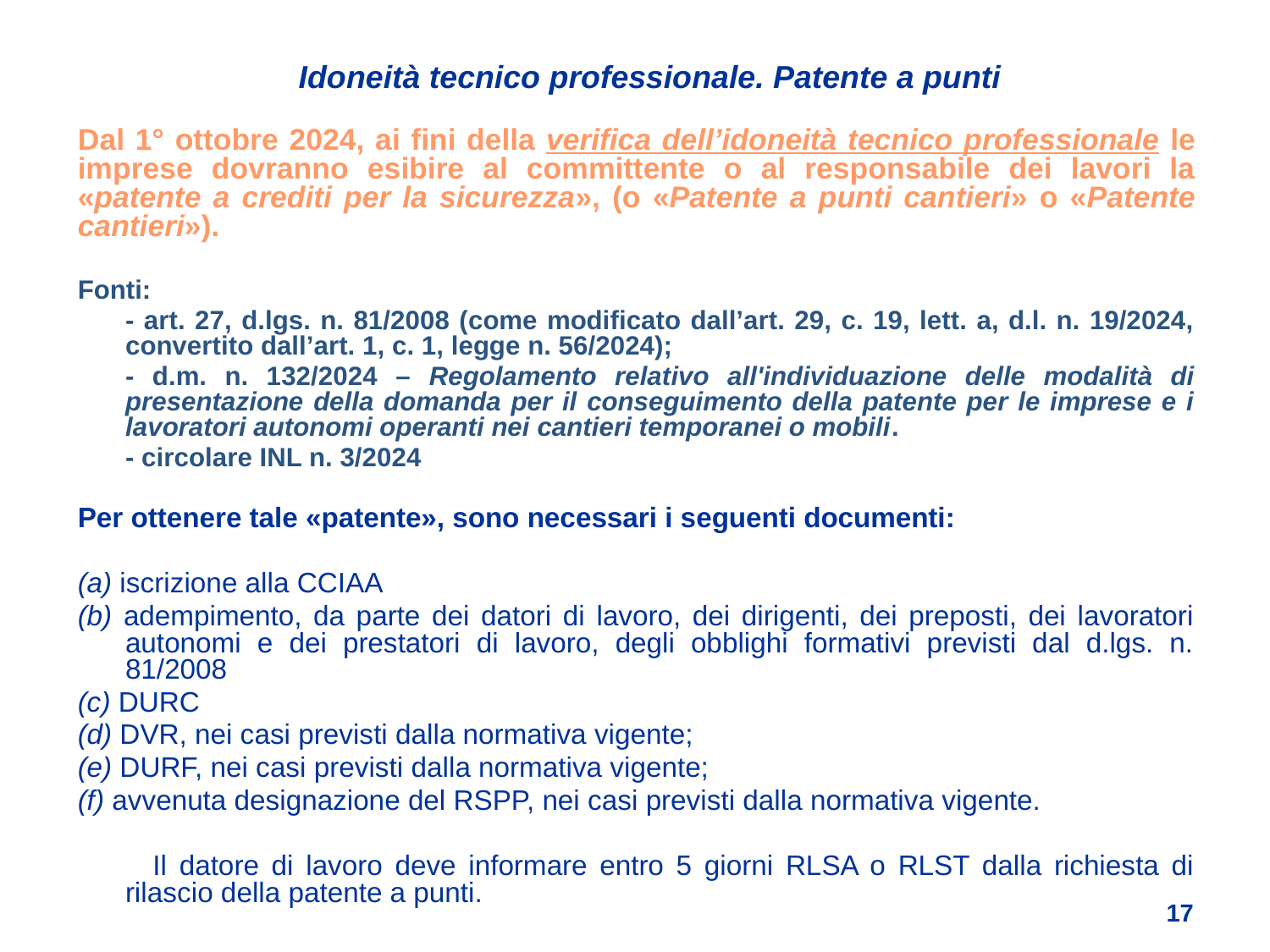

Idoneità tecnico professionale. Patente a punti

Dal 1° ottobre 2024, ai fini della verifica dell’idoneità tecnico professionale le imprese dovranno esibire al committente o al responsabile dei lavori la «patente a crediti per la sicurezza», (o «Patente a punti cantieri» o «Patente cantieri»).

Fonti:
	- art. 27, d.lgs. n. 81/2008 (come modificato dall’art. 29, c. 19, lett. a, d.l. n. 19/2024, convertito dall’art. 1, c. 1, legge n. 56/2024);
	- d.m. n. 132/2024 – Regolamento relativo all'individuazione delle modalità di presentazione della domanda per il conseguimento della patente per le imprese e i lavoratori autonomi operanti nei cantieri temporanei o mobili.
	- circolare INL n. 3/2024

Per ottenere tale «patente», sono necessari i seguenti documenti:

(a) iscrizione alla CCIAA
(b) adempimento, da parte dei datori di lavoro, dei dirigenti, dei preposti, dei lavoratori autonomi e dei prestatori di lavoro, degli obblighi formativi previsti dal d.lgs. n. 81/2008
(c) DURC
(d) DVR, nei casi previsti dalla normativa vigente;
(e) DURF, nei casi previsti dalla normativa vigente;
(f) avvenuta designazione del RSPP, nei casi previsti dalla normativa vigente.

      Il datore di lavoro deve informare entro 5 giorni RLSA o RLST dalla richiesta di rilascio della patente a punti.

17